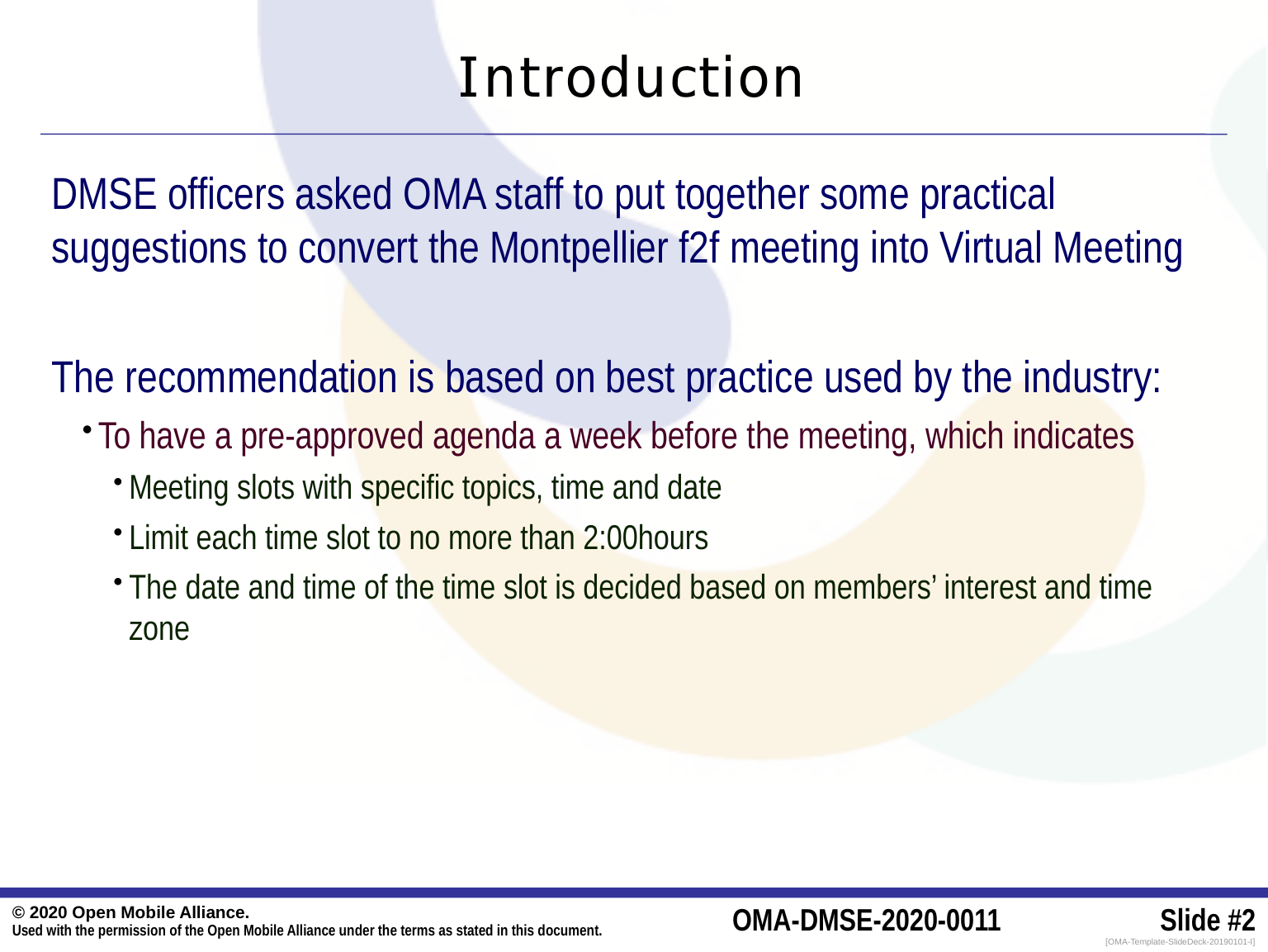

# Introduction
DMSE officers asked OMA staff to put together some practical suggestions to convert the Montpellier f2f meeting into Virtual Meeting

The recommendation is based on best practice used by the industry:
To have a pre-approved agenda a week before the meeting, which indicates
Meeting slots with specific topics, time and date
Limit each time slot to no more than 2:00hours
The date and time of the time slot is decided based on members’ interest and time zone